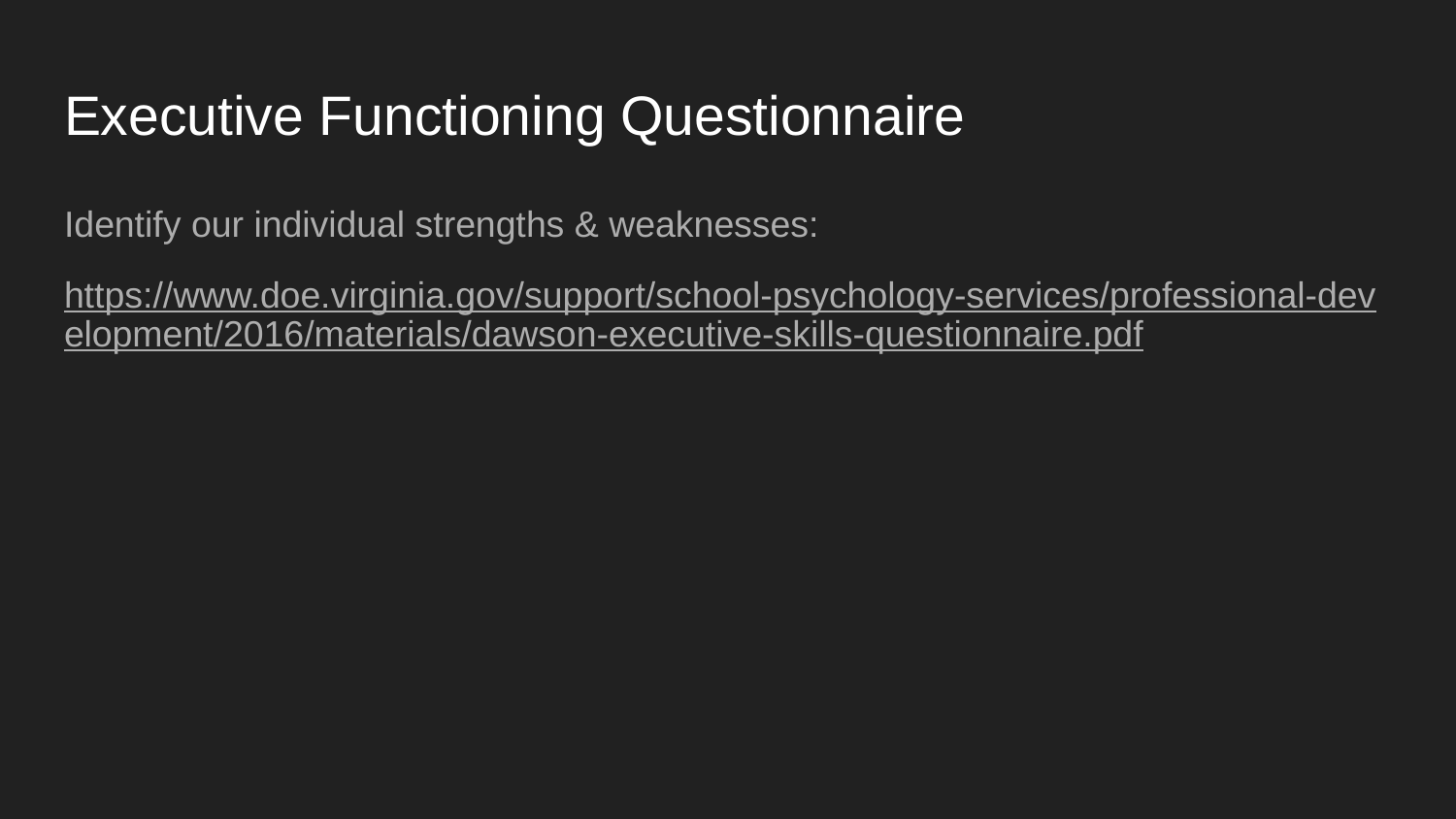

# Executive Functioning Questionnaire
Identify our individual strengths & weaknesses:
https://www.doe.virginia.gov/support/school-psychology-services/professional-development/2016/materials/dawson-executive-skills-questionnaire.pdf